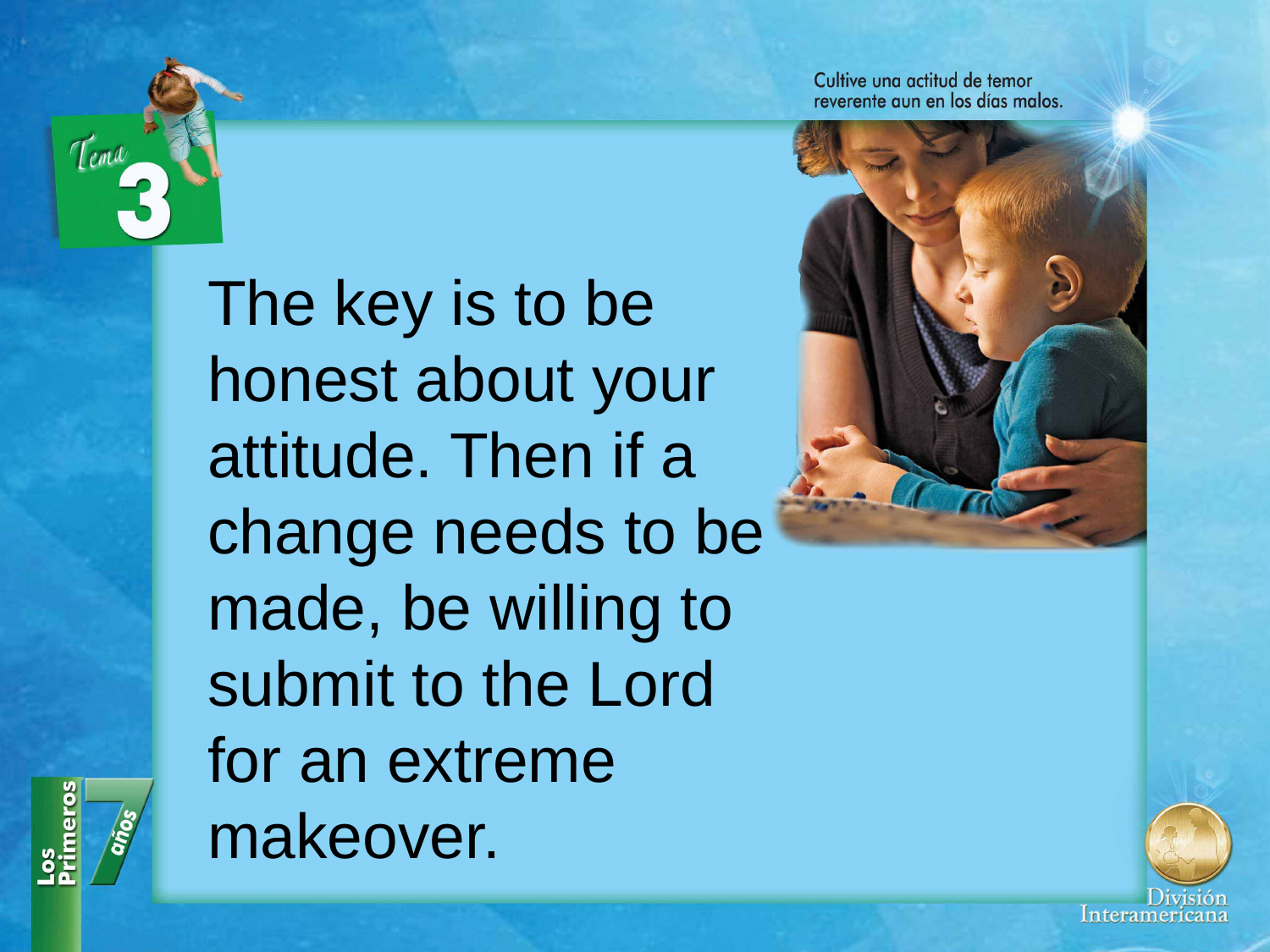

The key is to be honest about your attitude. Then if a change needs to be made, be willing to submit to the Lord for an extreme makeover.